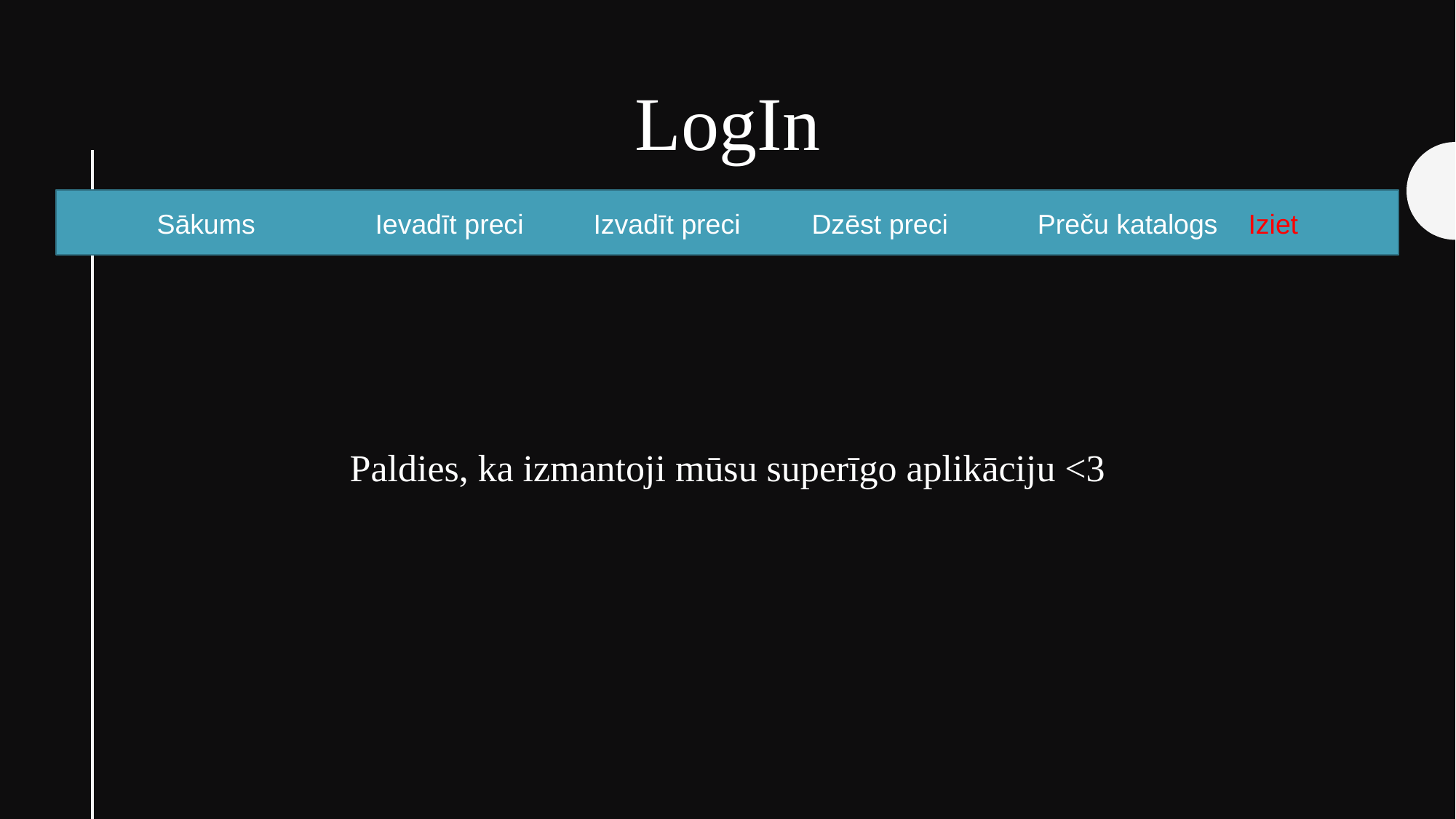

LogIn
Sākums		Ievadīt preci	Izvadīt preci	Dzēst preci	 Preču katalogs 	Iziet
Paldies, ka izmantoji mūsu superīgo aplikāciju <3